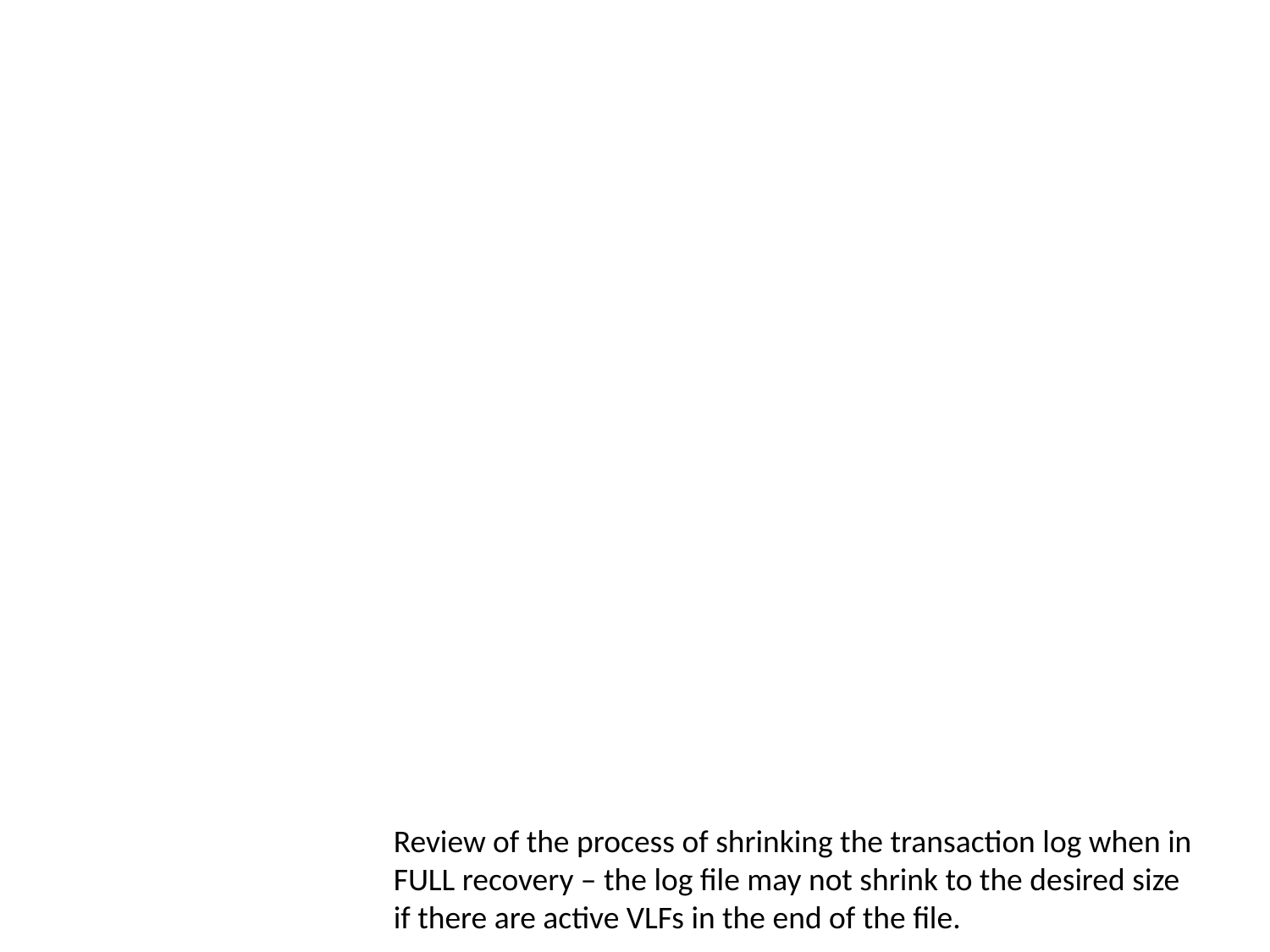

Review of the process of shrinking the transaction log when in FULL recovery – the log file may not shrink to the desired size if there are active VLFs in the end of the file.